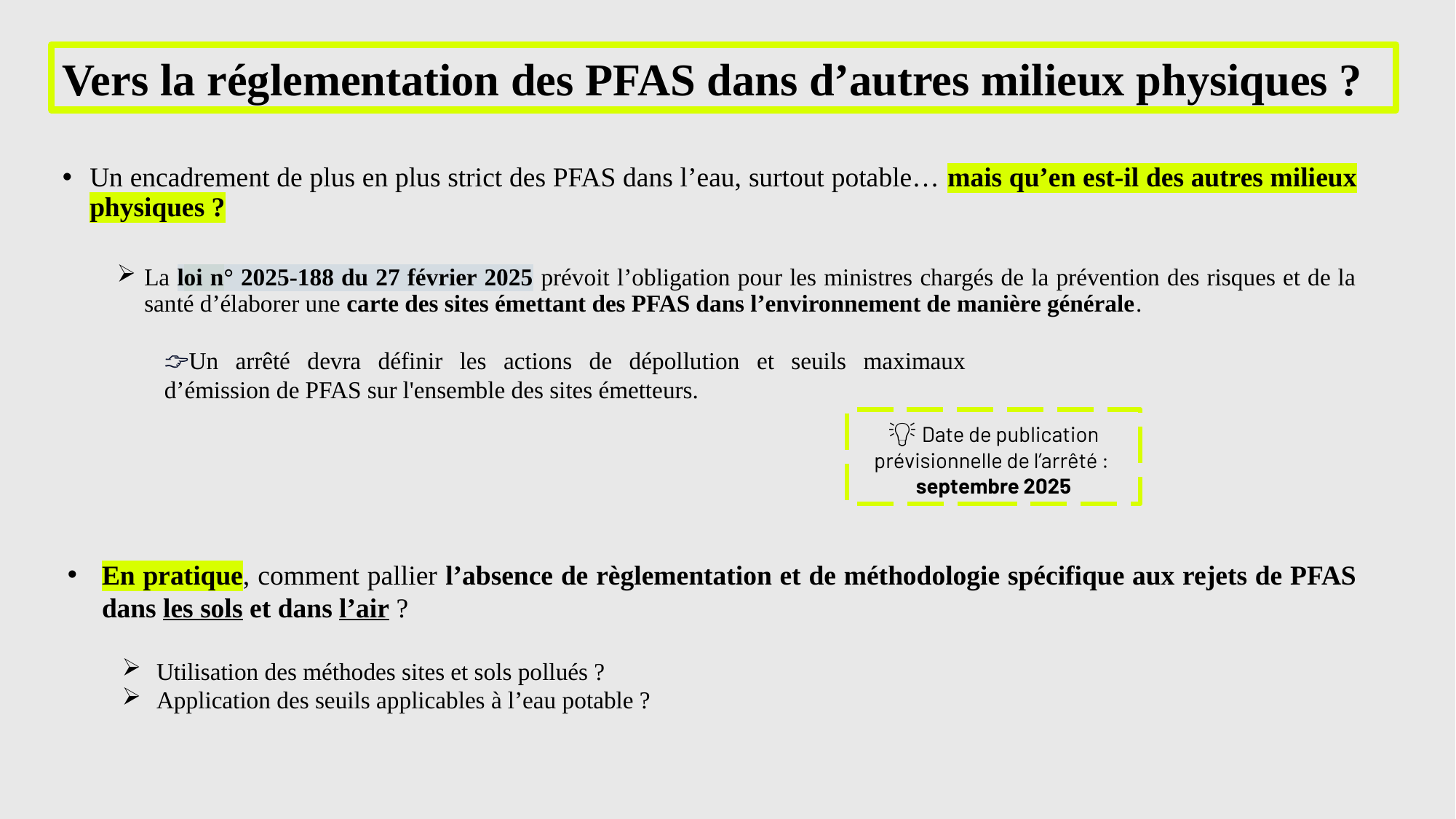

Vers la réglementation des PFAS dans d’autres milieux physiques ?
Un encadrement de plus en plus strict des PFAS dans l’eau, surtout potable… mais qu’en est-il des autres milieux physiques ?

La loi n° 2025-188 du 27 février 2025 prévoit l’obligation pour les ministres chargés de la prévention des risques et de la santé d’élaborer une carte des sites émettant des PFAS dans l’environnement de manière générale.

👉Un arrêté devra définir les actions de dépollution et seuils maximaux d’émission de PFAS sur l'ensemble des sites émetteurs.
💡 Date de publication prévisionnelle de l’arrêté :
septembre 2025
En pratique, comment pallier l’absence de règlementation et de méthodologie spécifique aux rejets de PFAS dans les sols et dans l’air ?

Utilisation des méthodes sites et sols pollués ?
Application des seuils applicables à l’eau potable ?